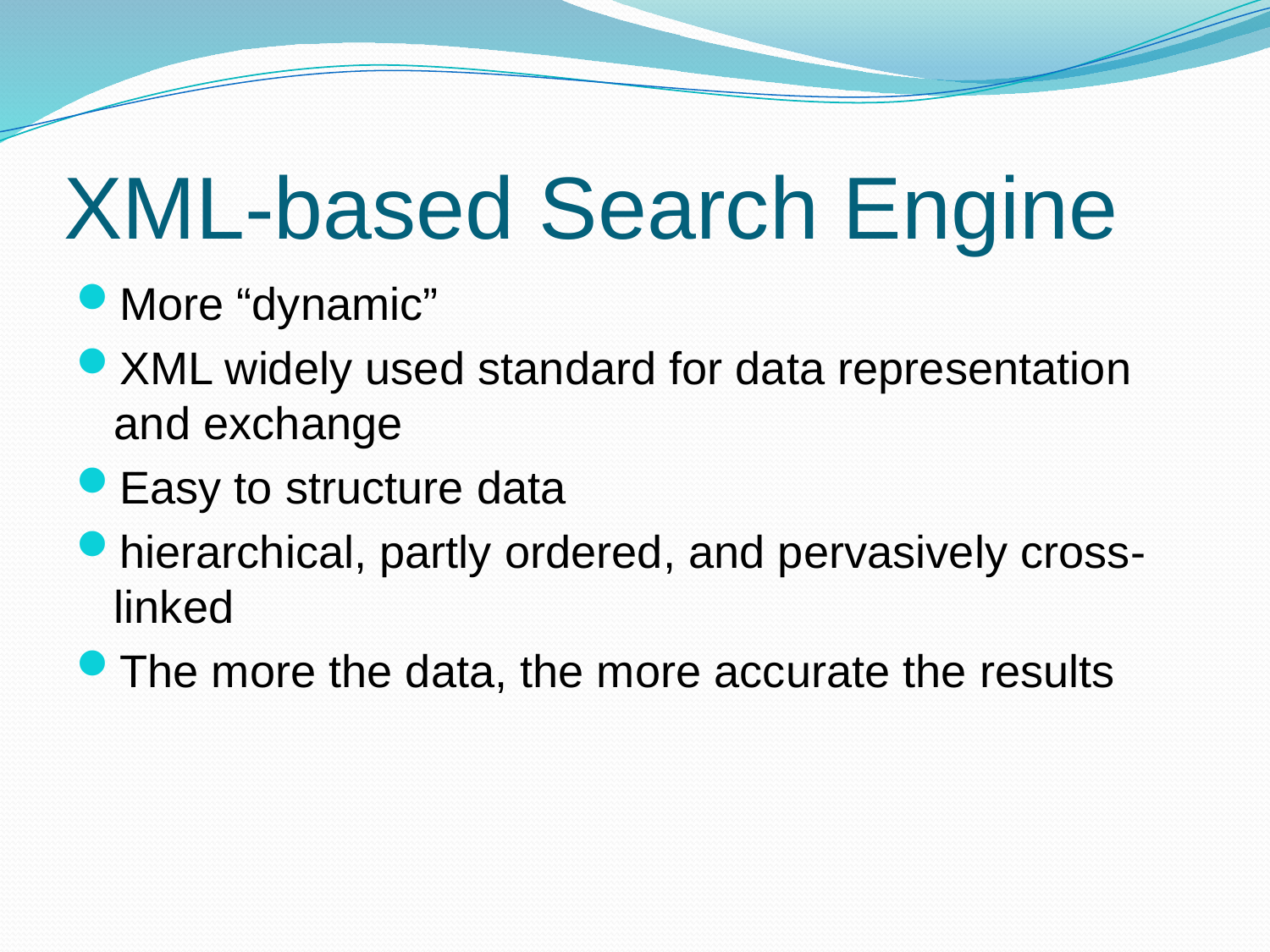

# XML-based Search Engine
More “dynamic”
XML widely used standard for data representation and exchange
Easy to structure data
hierarchical, partly ordered, and pervasively cross-linked
The more the data, the more accurate the results